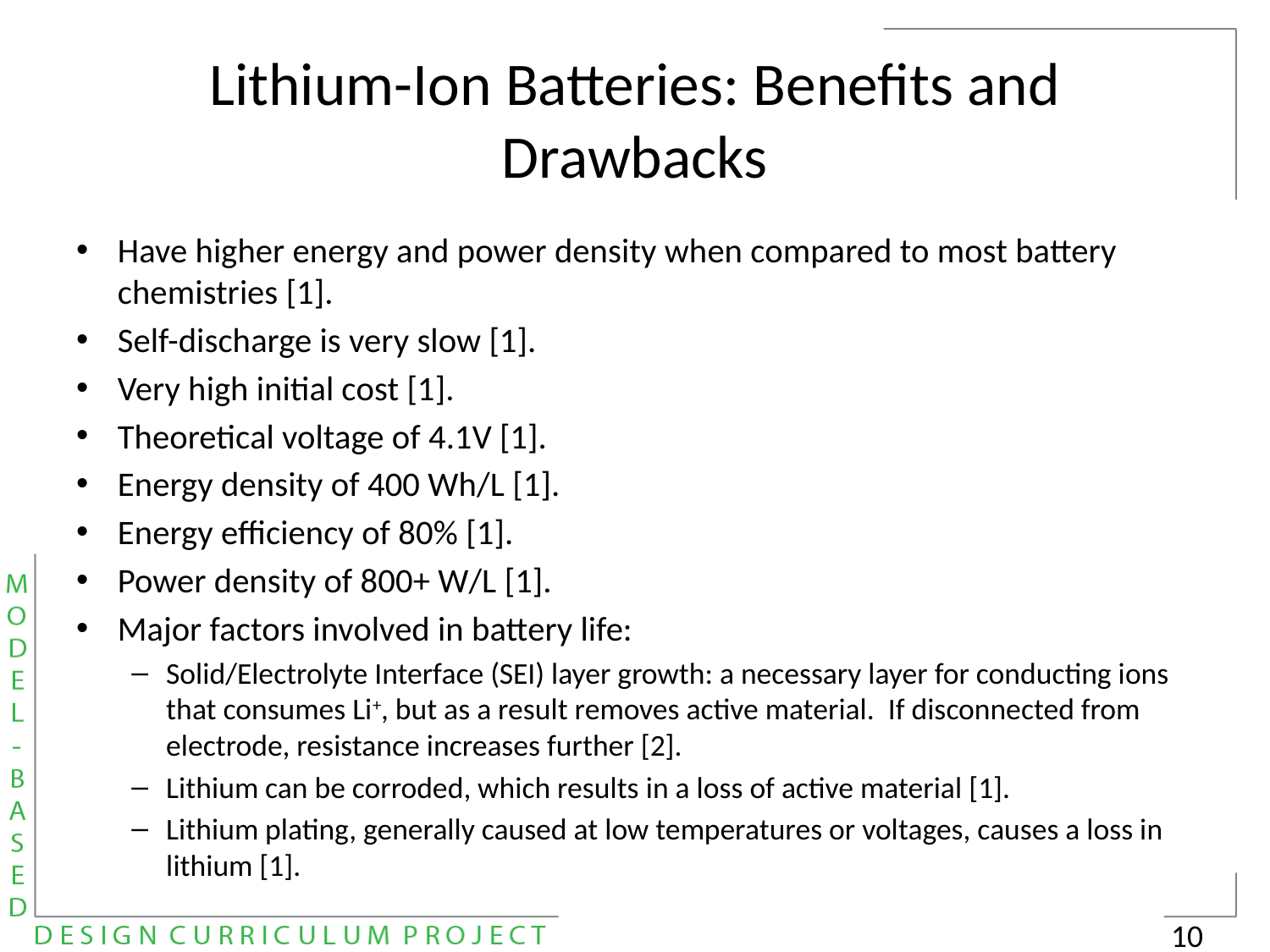

# Lithium-Ion Batteries: Benefits and Drawbacks
Have higher energy and power density when compared to most battery chemistries [1].
Self-discharge is very slow [1].
Very high initial cost [1].
Theoretical voltage of 4.1V [1].
Energy density of 400 Wh/L [1].
Energy efficiency of 80% [1].
Power density of 800+ W/L [1].
Major factors involved in battery life:
Solid/Electrolyte Interface (SEI) layer growth: a necessary layer for conducting ions that consumes Li+, but as a result removes active material.  If disconnected from electrode, resistance increases further [2].
Lithium can be corroded, which results in a loss of active material [1].
Lithium plating, generally caused at low temperatures or voltages, causes a loss in lithium [1].